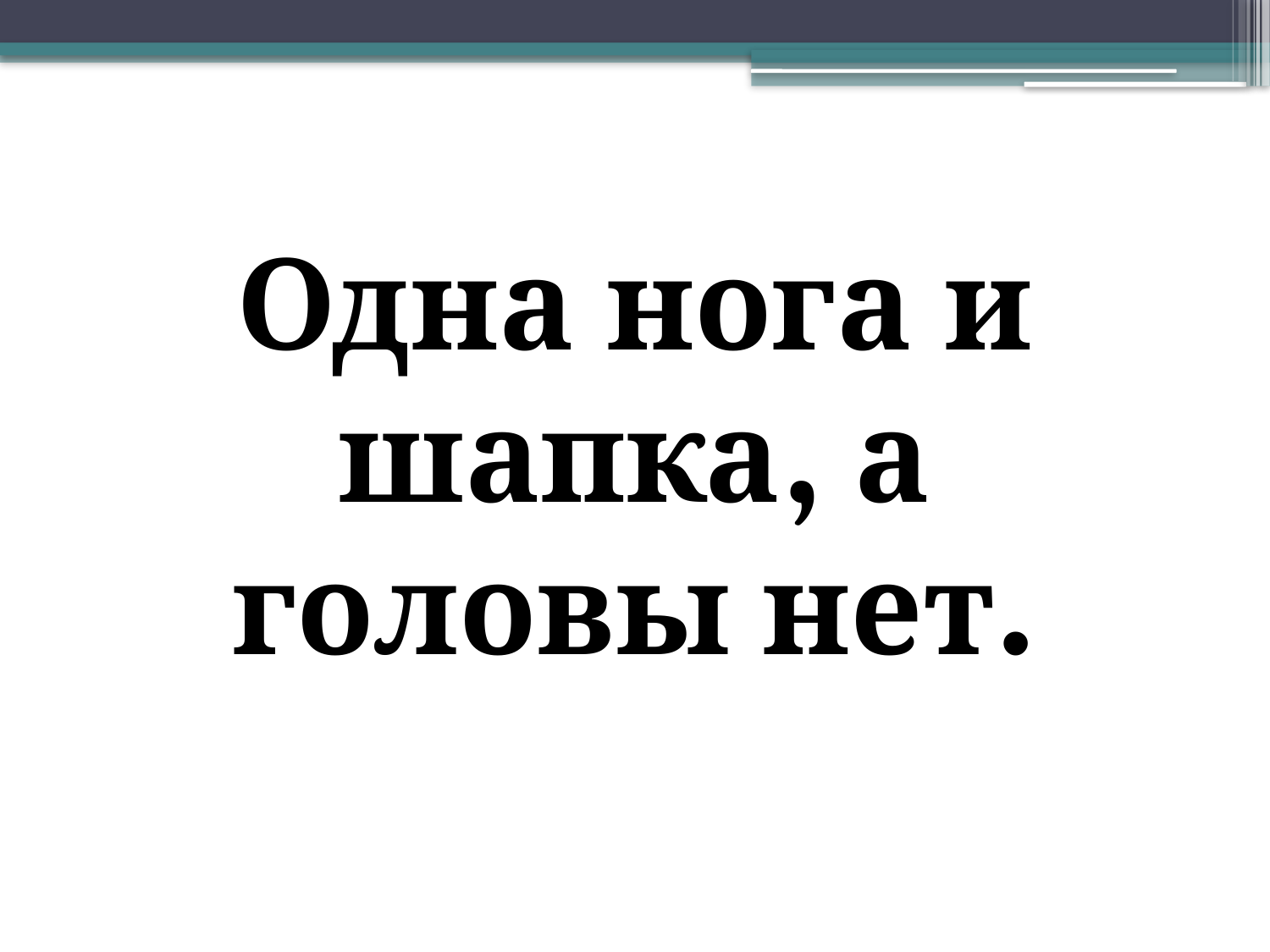

# Одна нога и шапка, а головы нет.